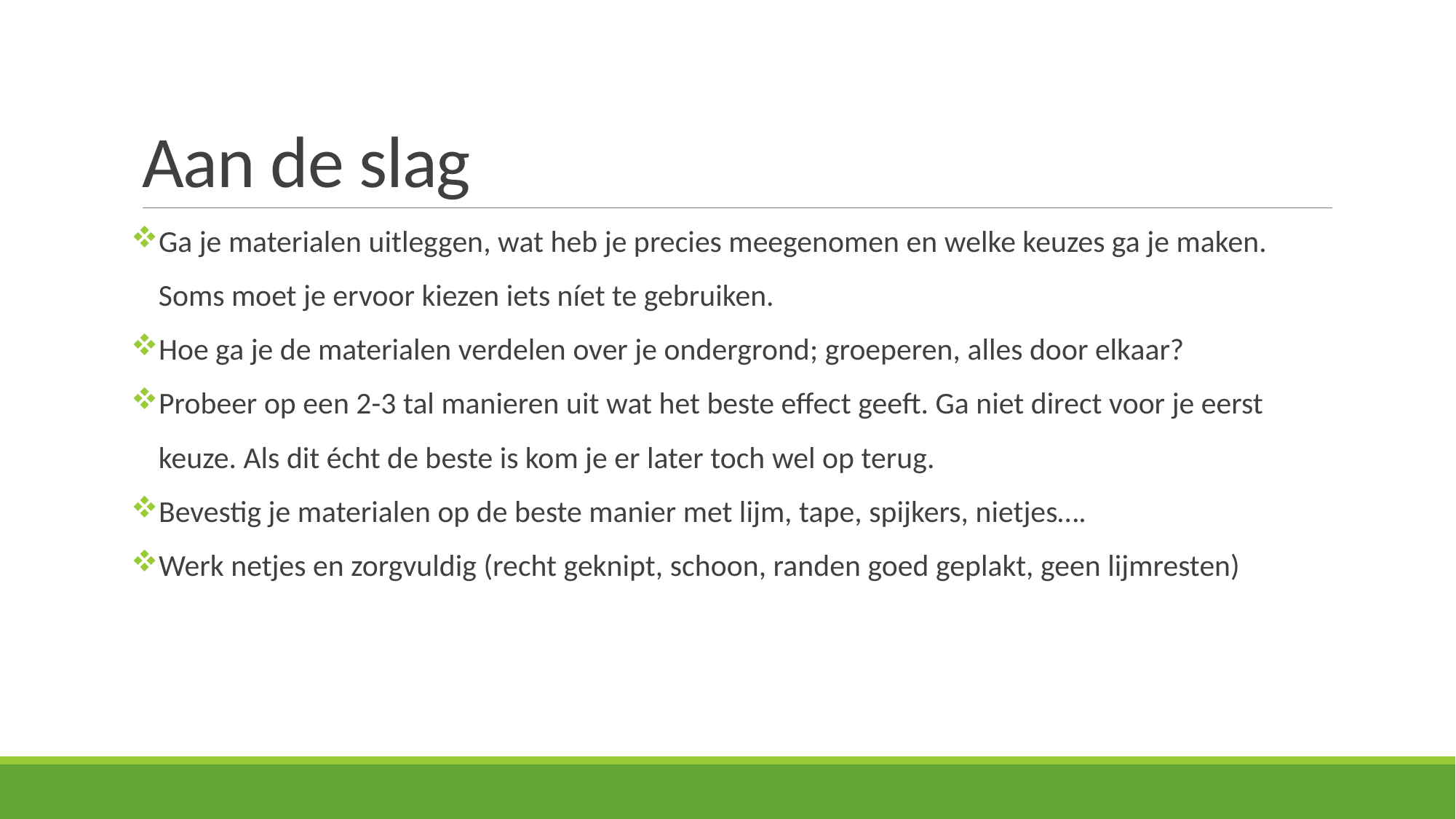

# Aan de slag
Ga je materialen uitleggen, wat heb je precies meegenomen en welke keuzes ga je maken.
    Soms moet je ervoor kiezen iets níet te gebruiken.
Hoe ga je de materialen verdelen over je ondergrond; groeperen, alles door elkaar?
Probeer op een 2-3 tal manieren uit wat het beste effect geeft. Ga niet direct voor je eerst
    keuze. Als dit écht de beste is kom je er later toch wel op terug.
Bevestig je materialen op de beste manier met lijm, tape, spijkers, nietjes….
Werk netjes en zorgvuldig (recht geknipt, schoon, randen goed geplakt, geen lijmresten)